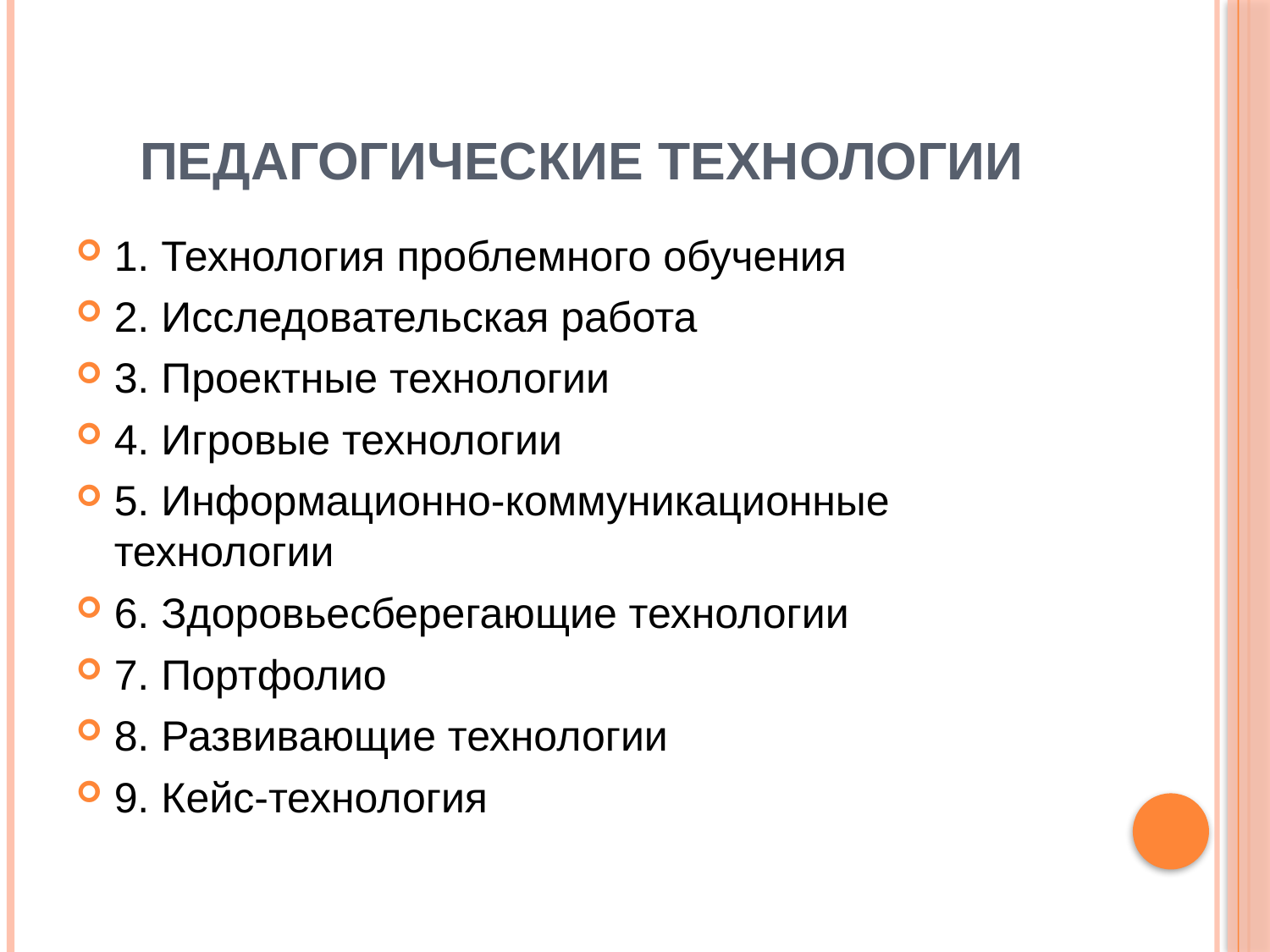

# Педагогические технологии
1. Технология проблемного обучения
2. Исследовательская работа
3. Проектные технологии
4. Игровые технологии
5. Информационно-коммуникационные технологии
6. Здоровьесберегающие технологии
7. Портфолио
8. Развивающие технологии
9. Кейс-технология